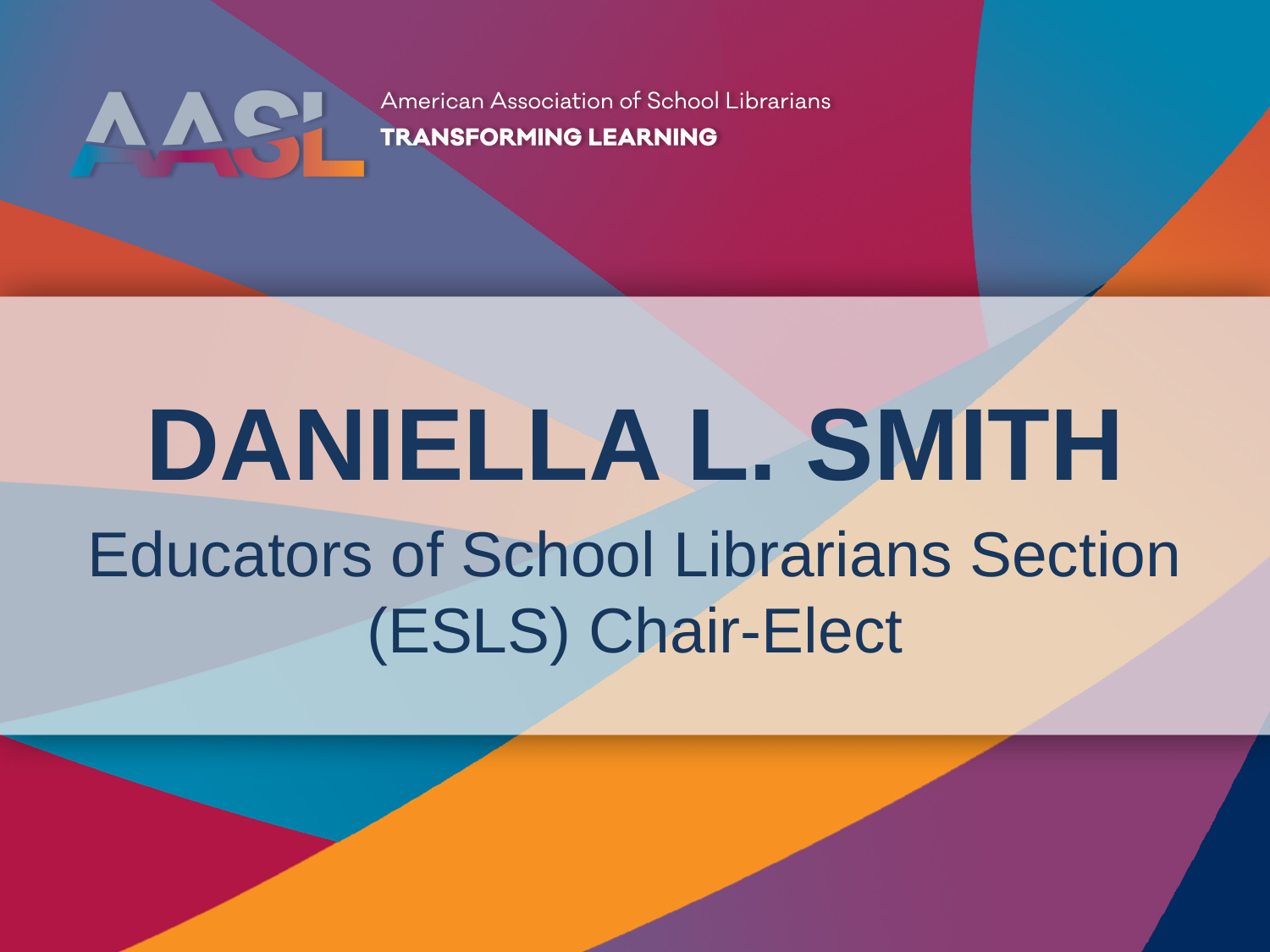

# Daniella l. Smith
Educators of School Librarians Section (ESLS) Chair-Elect